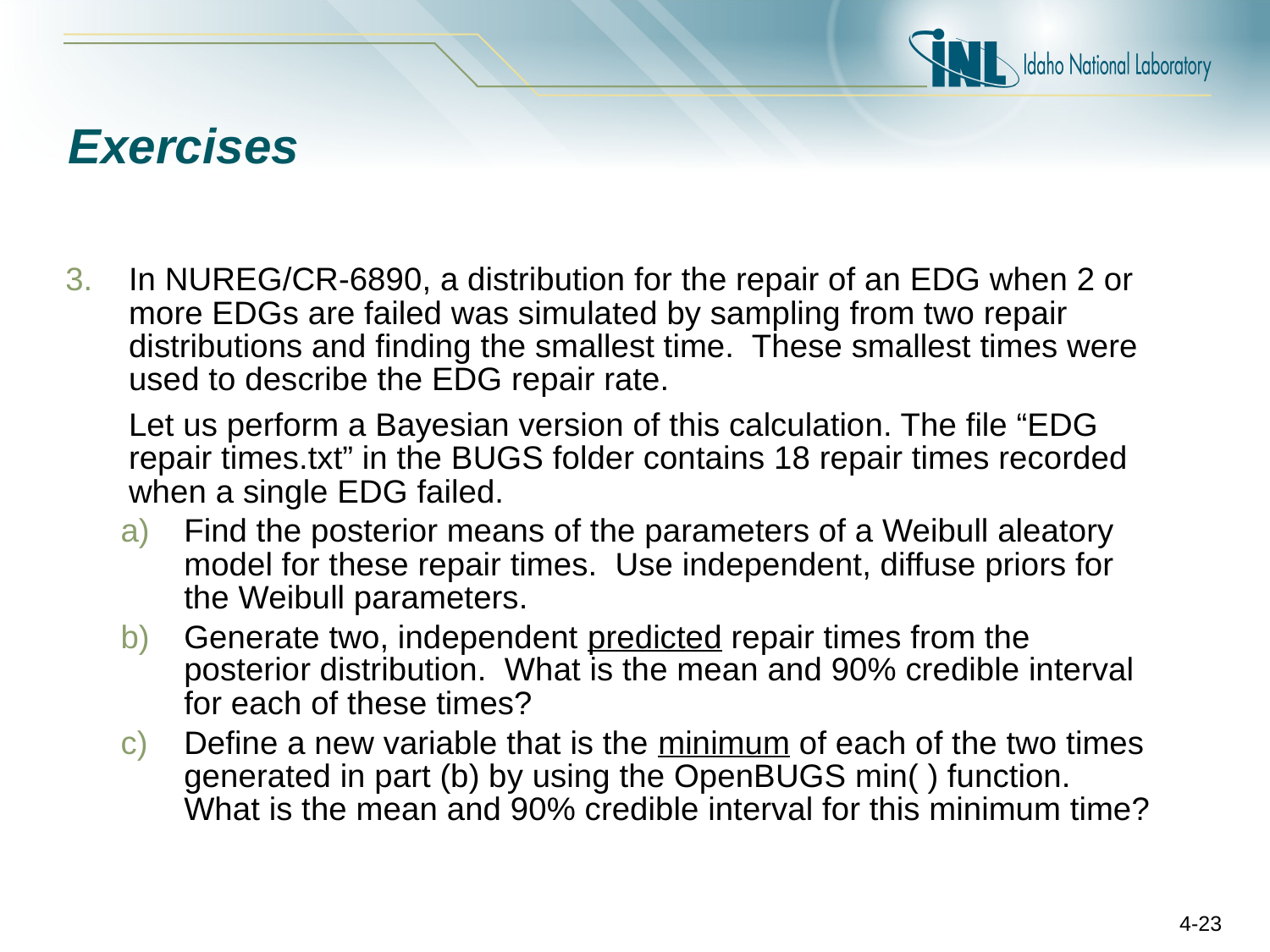

# Exercises
In NUREG/CR-6890, a distribution for the repair of an EDG when 2 or more EDGs are failed was simulated by sampling from two repair distributions and finding the smallest time.  These smallest times were used to describe the EDG repair rate.
	Let us perform a Bayesian version of this calculation. The file “EDG repair times.txt” in the BUGS folder contains 18 repair times recorded when a single EDG failed.
Find the posterior means of the parameters of a Weibull aleatory model for these repair times.  Use independent, diffuse priors for the Weibull parameters.
Generate two, independent predicted repair times from the posterior distribution.  What is the mean and 90% credible interval for each of these times?
Define a new variable that is the minimum of each of the two times generated in part (b) by using the OpenBUGS min( ) function.  What is the mean and 90% credible interval for this minimum time?
4-23